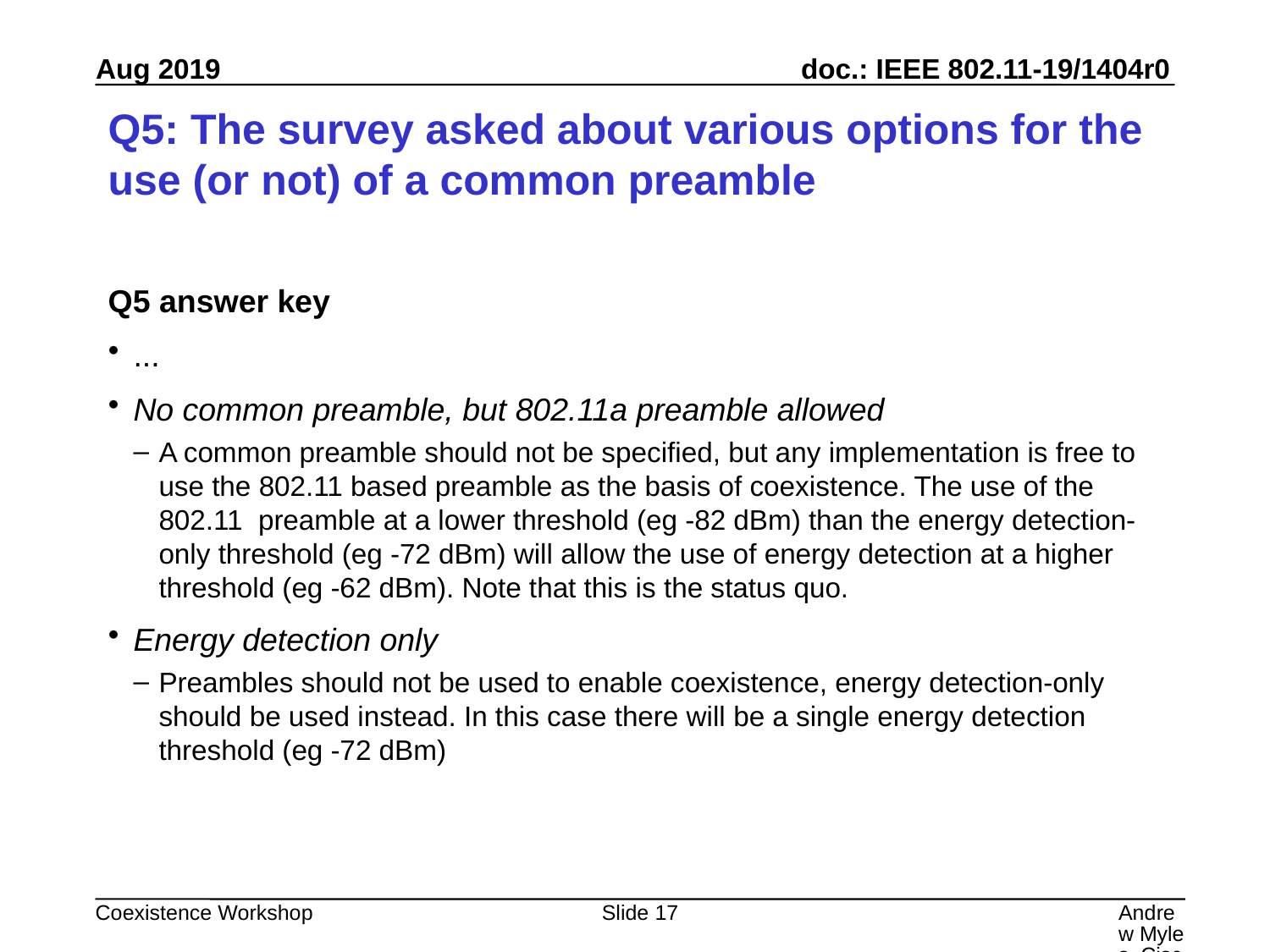

# Q5: The survey asked about various options for the use (or not) of a common preamble
Q5 answer key
...
No common preamble, but 802.11a preamble allowed
A common preamble should not be specified, but any implementation is free to use the 802.11 based preamble as the basis of coexistence. The use of the 802.11  preamble at a lower threshold (eg -82 dBm) than the energy detection-only threshold (eg -72 dBm) will allow the use of energy detection at a higher threshold (eg -62 dBm). Note that this is the status quo.
Energy detection only
Preambles should not be used to enable coexistence, energy detection-only should be used instead. In this case there will be a single energy detection threshold (eg -72 dBm)
Slide 17
Andrew Myles, Cisco